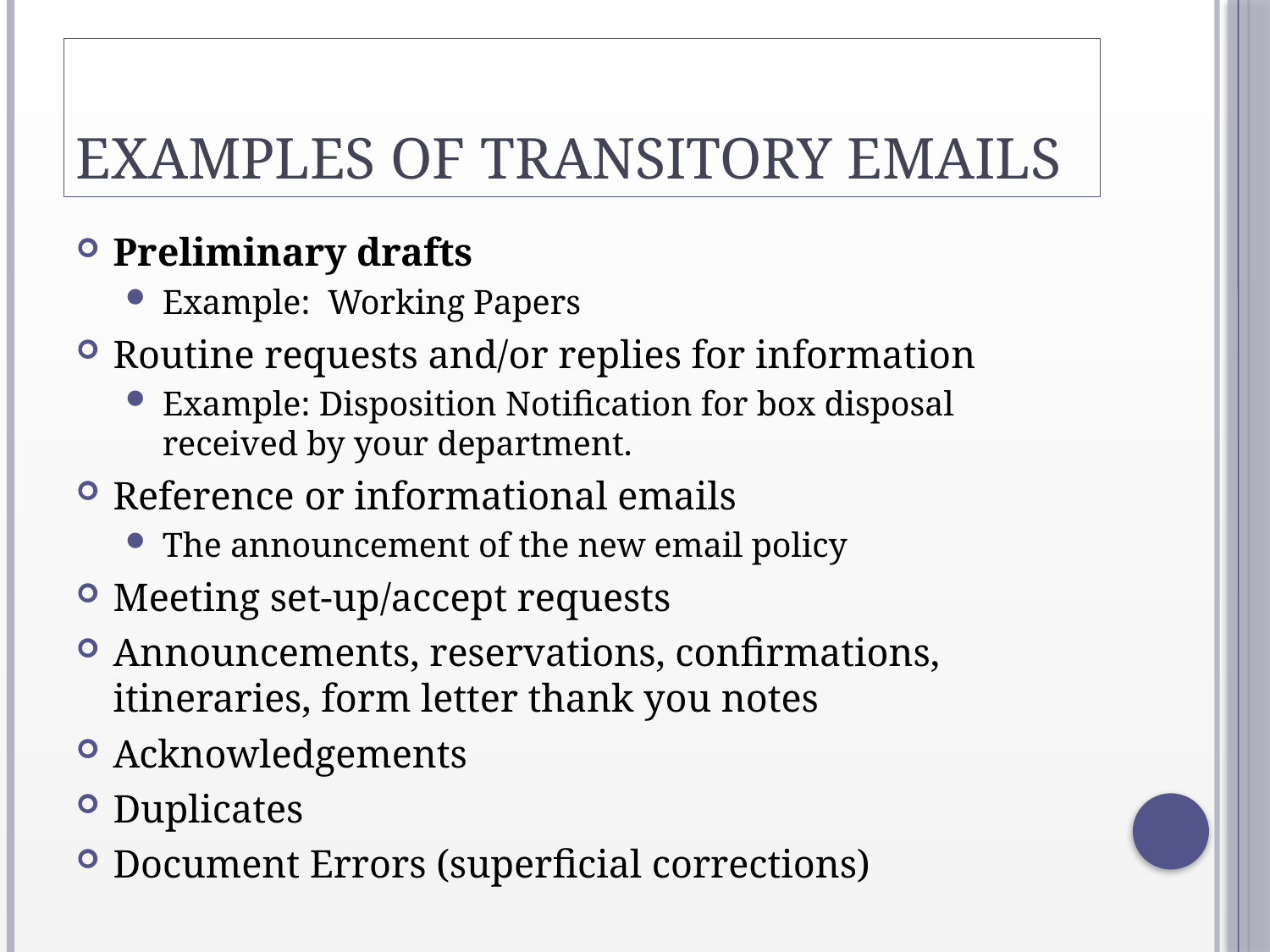

# EXAMPLES OF TRANSITORY EMAILS
Preliminary drafts
Example:  Working Papers
Routine requests and/or replies for information
Example: Disposition Notification for box disposal received by your department.
Reference or informational emails
The announcement of the new email policy
Meeting set-up/accept requests
Announcements, reservations, confirmations, itineraries, form letter thank you notes
Acknowledgements
Duplicates
Document Errors (superficial corrections)